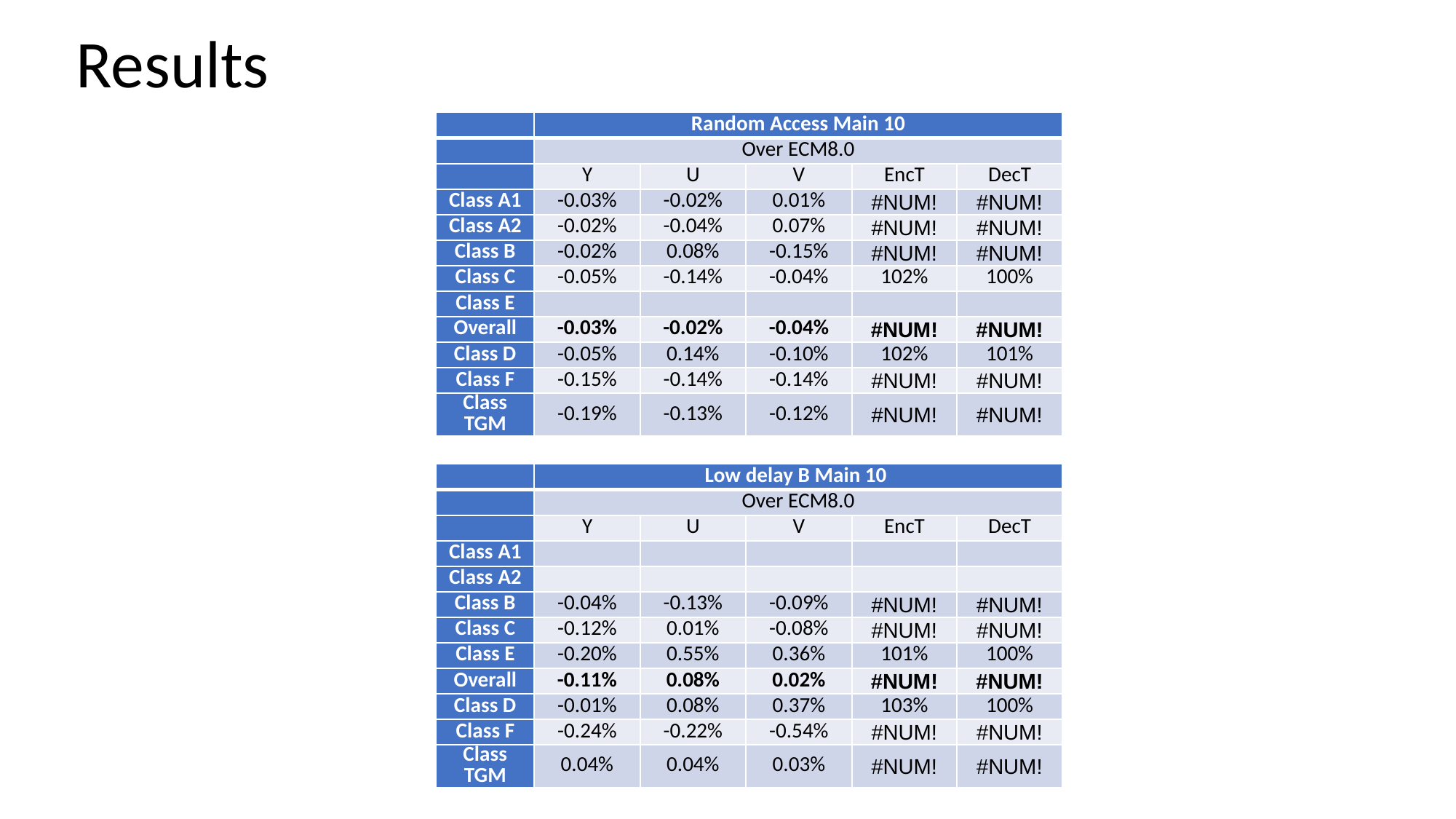

# Results
|  | Random Access Main 10 |  |  |  |  |
| --- | --- | --- | --- | --- | --- |
|  | Over ECM8.0 |  |  |  |  |
|  | Y | U | V | EncT | DecT |
| Class A1 | -0.03% | -0.02% | 0.01% | #NUM! | #NUM! |
| Class A2 | -0.02% | -0.04% | 0.07% | #NUM! | #NUM! |
| Class B | -0.02% | 0.08% | -0.15% | #NUM! | #NUM! |
| Class C | -0.05% | -0.14% | -0.04% | 102% | 100% |
| Class E |  |  |  |  |  |
| Overall | -0.03% | -0.02% | -0.04% | #NUM! | #NUM! |
| Class D | -0.05% | 0.14% | -0.10% | 102% | 101% |
| Class F | -0.15% | -0.14% | -0.14% | #NUM! | #NUM! |
| Class TGM | -0.19% | -0.13% | -0.12% | #NUM! | #NUM! |
|  | Low delay B Main 10 |  |  |  |  |
| --- | --- | --- | --- | --- | --- |
|  | Over ECM8.0 |  |  |  |  |
|  | Y | U | V | EncT | DecT |
| Class A1 |  |  |  |  |  |
| Class A2 |  |  |  |  |  |
| Class B | -0.04% | -0.13% | -0.09% | #NUM! | #NUM! |
| Class C | -0.12% | 0.01% | -0.08% | #NUM! | #NUM! |
| Class E | -0.20% | 0.55% | 0.36% | 101% | 100% |
| Overall | -0.11% | 0.08% | 0.02% | #NUM! | #NUM! |
| Class D | -0.01% | 0.08% | 0.37% | 103% | 100% |
| Class F | -0.24% | -0.22% | -0.54% | #NUM! | #NUM! |
| Class TGM | 0.04% | 0.04% | 0.03% | #NUM! | #NUM! |